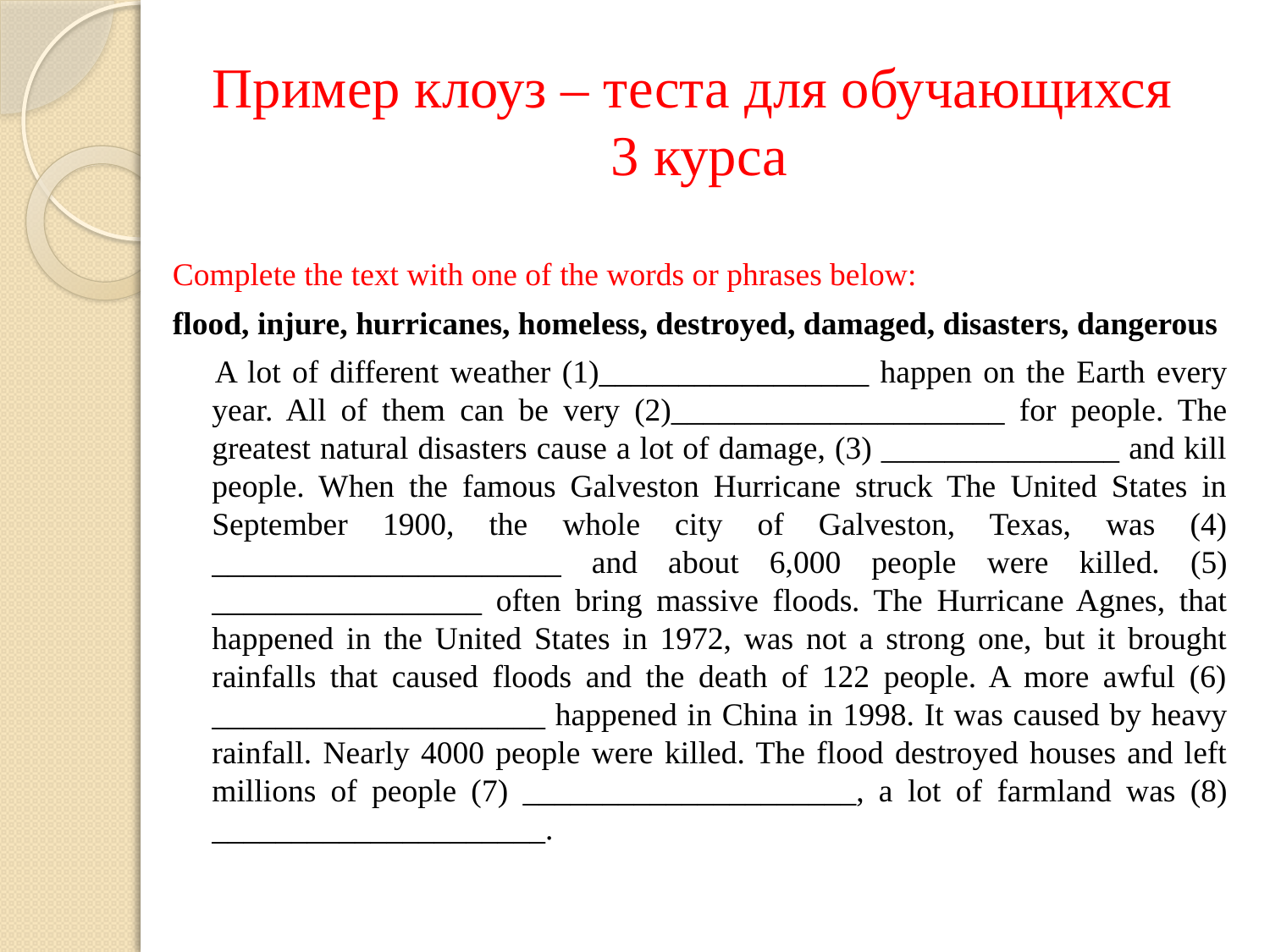

# Пример клоуз – теста для обучающихся 3 курса
Complete the text with one of the words or phrases below:
flood, injure, hurricanes, homeless, destroyed, damaged, disasters, dangerous
    A lot of different weather (1)_________________ happen on the Earth every year. All of them can be very (2)_____________________ for people. The greatest natural disasters cause a lot of damage, (3) _______________ and kill people. When the famous Galveston Hurricane struck The United States in September 1900, the whole city of Galveston, Texas, was (4) ______________________ and about 6,000 people were killed. (5) _________________ often bring massive floods. The Hurricane Agnes, that happened in the United States in 1972, was not a strong one, but it brought rainfalls that caused floods and the death of 122 people. A more awful (6) _____________________ happened in China in 1998. It was caused by heavy rainfall. Nearly 4000 people were killed. The flood destroyed houses and left millions of people (7) _____________________, a lot of farmland was (8) _____________________.